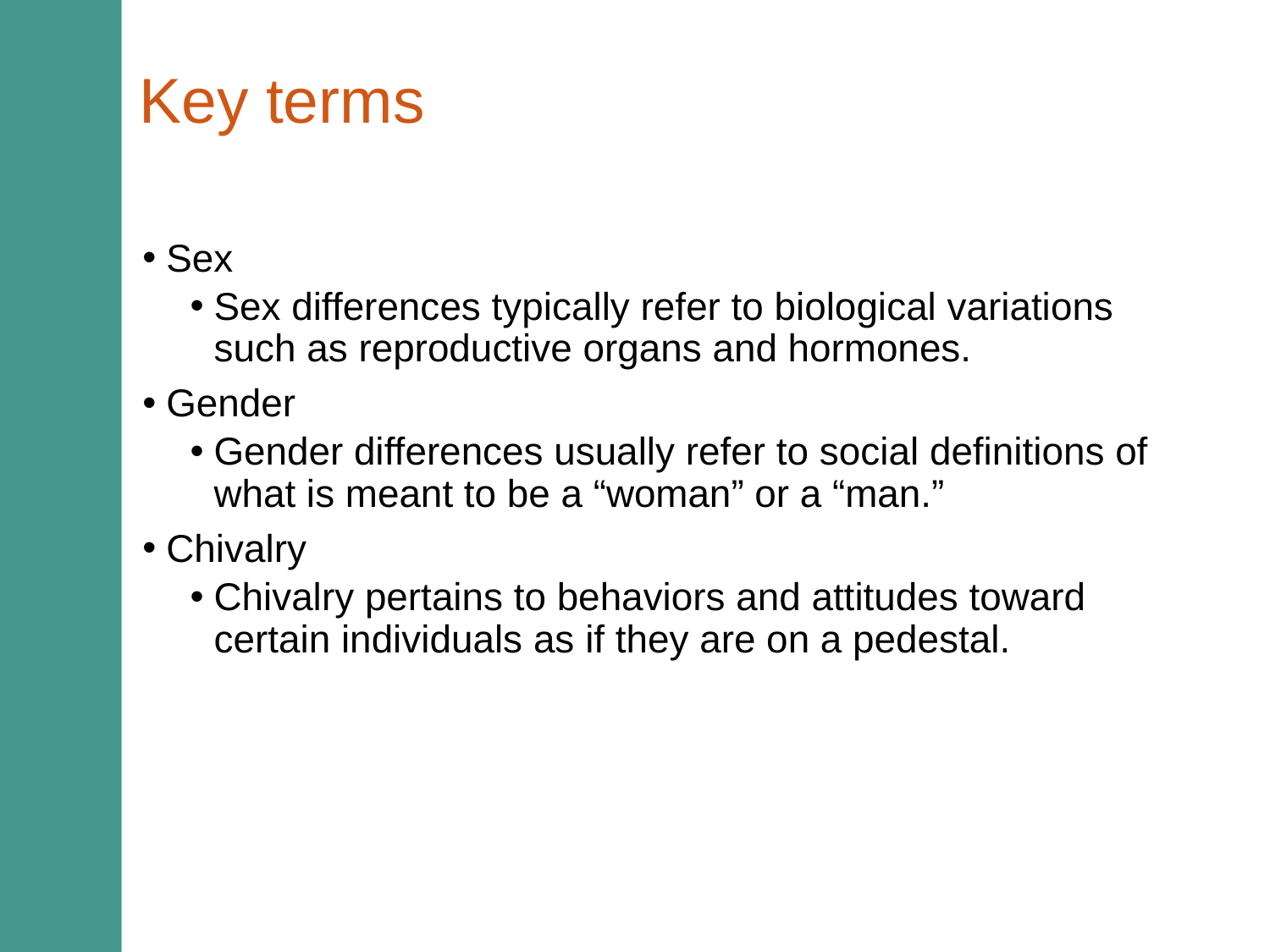

# Key terms
Sex
Sex differences typically refer to biological variations such as reproductive organs and hormones.
Gender
Gender differences usually refer to social definitions of what is meant to be a “woman” or a “man.”
Chivalry
Chivalry pertains to behaviors and attitudes toward certain individuals as if they are on a pedestal.